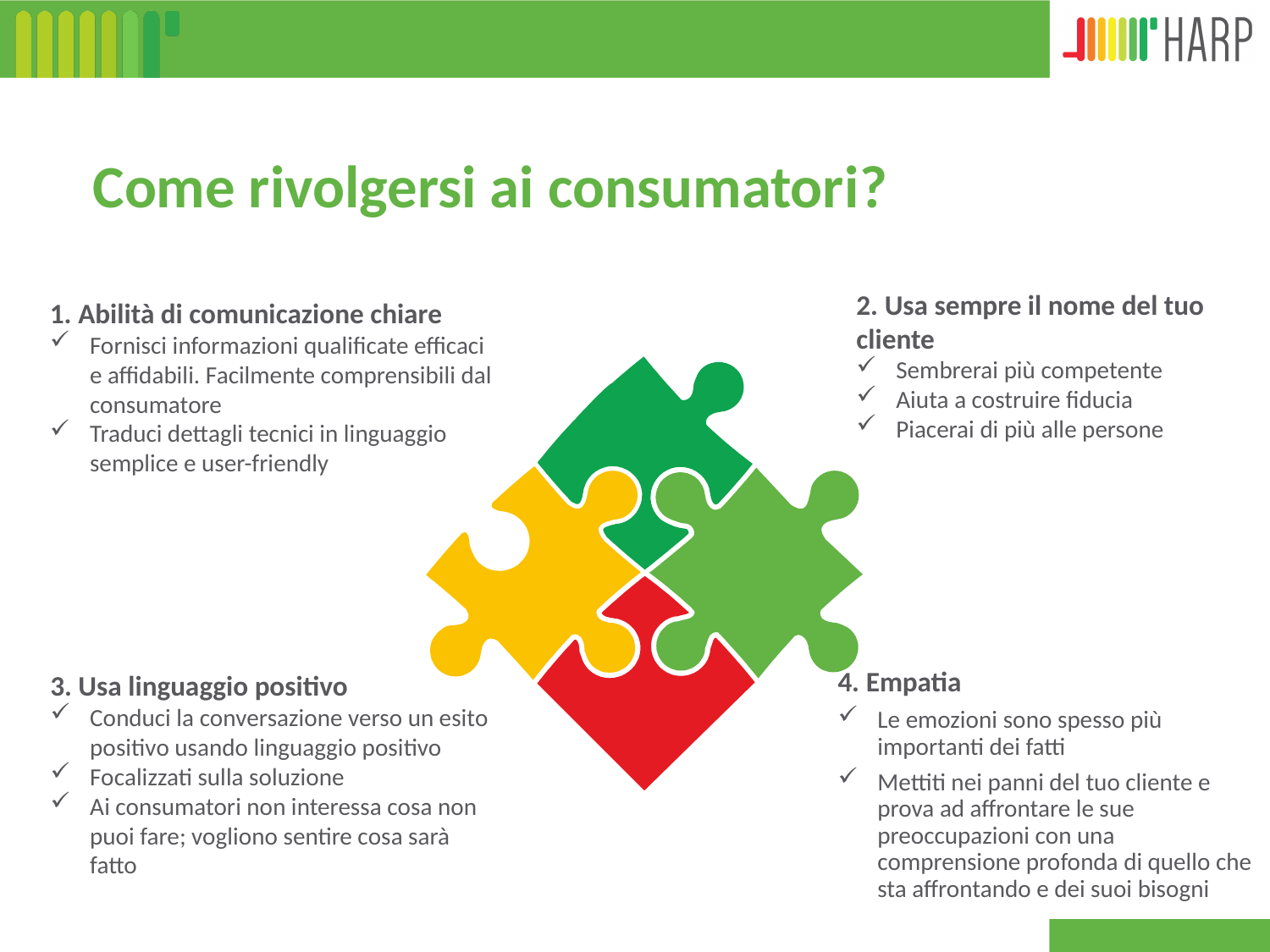

# Come rivolgersi ai consumatori?
2. Usa sempre il nome del tuo cliente
Sembrerai più competente
Aiuta a costruire fiducia
Piacerai di più alle persone
1. Abilità di comunicazione chiare
Fornisci informazioni qualificate efficaci e affidabili. Facilmente comprensibili dal consumatore
Traduci dettagli tecnici in linguaggio semplice e user-friendly

3. Usa linguaggio positivo
Conduci la conversazione verso un esito positivo usando linguaggio positivo
Focalizzati sulla soluzione
Ai consumatori non interessa cosa non puoi fare; vogliono sentire cosa sarà fatto
4. Empatia
Le emozioni sono spesso più importanti dei fatti
Mettiti nei panni del tuo cliente e prova ad affrontare le sue preoccupazioni con una comprensione profonda di quello che sta affrontando e dei suoi bisogni